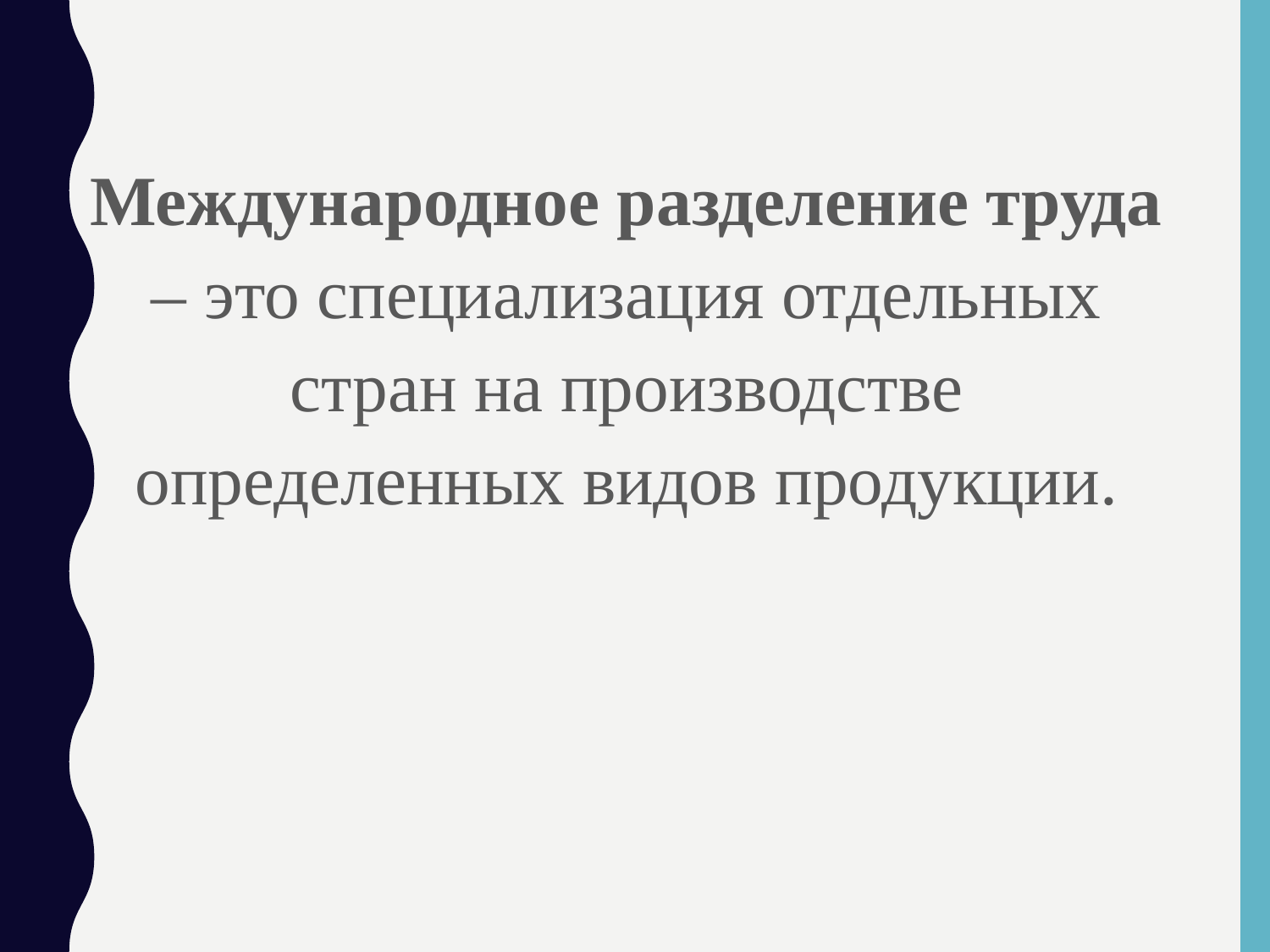

Международное разделение труда – это специализация отдельных стран на производстве определенных видов продукции.